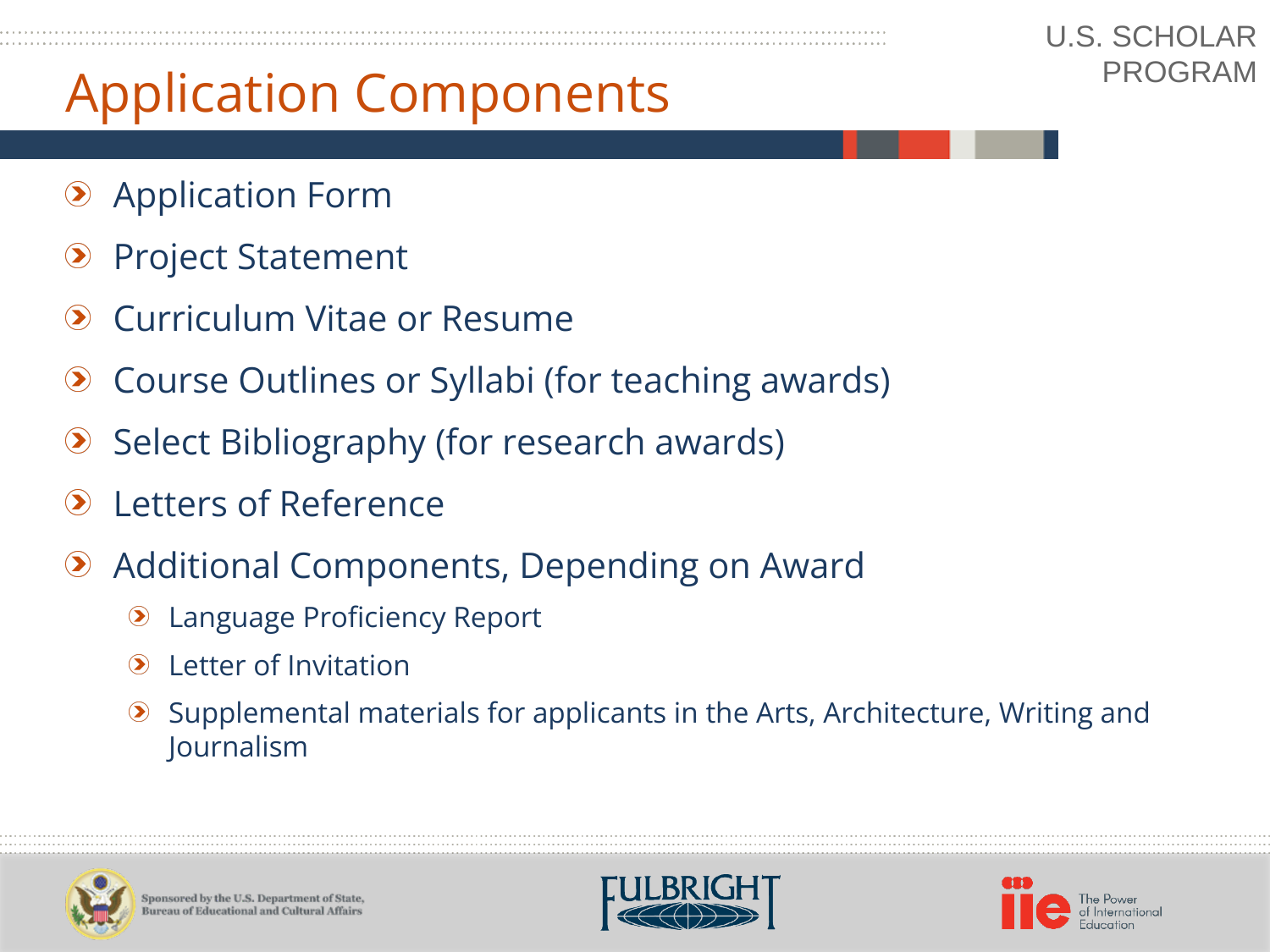

U.S. SCHOLAR PROGRAM
Application Components
Application Form
Project Statement
Curriculum Vitae or Resume
Course Outlines or Syllabi (for teaching awards)
Select Bibliography (for research awards)
Letters of Reference
Additional Components, Depending on Award
Language Proficiency Report
Letter of Invitation
Supplemental materials for applicants in the Arts, Architecture, Writing and Journalism